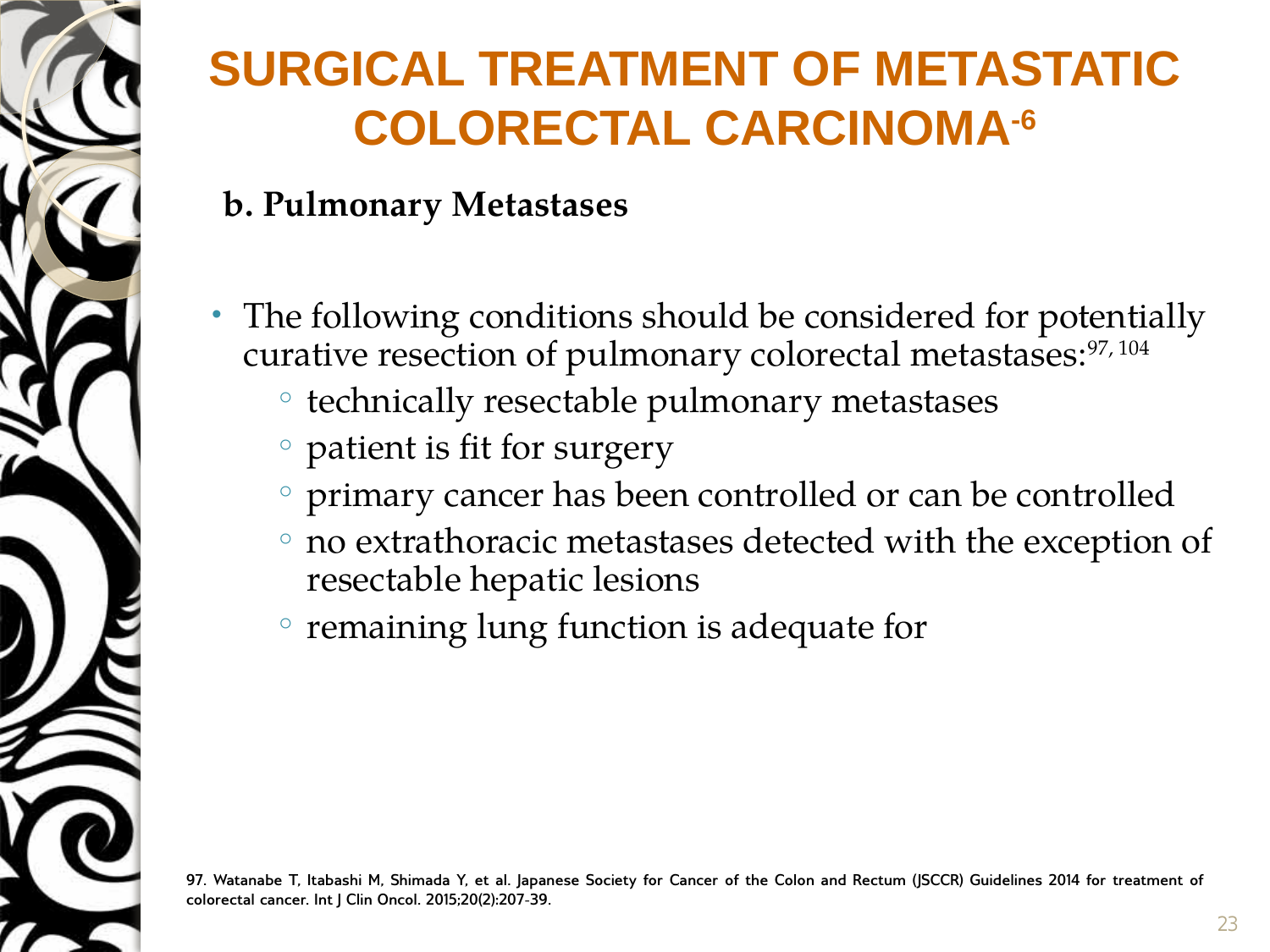

SURGICAL TREATMENT OF METASTATIC COLORECTAL CARCINOMA-6
b. Pulmonary Metastases

The following conditions should be considered for potentially curative resection of pulmonary colorectal metastases:97, 104
technically resectable pulmonary metastases
patient is fit for surgery
primary cancer has been controlled or can be controlled
no extrathoracic metastases detected with the exception of resectable hepatic lesions
remaining lung function is adequate for good quality of life
97. Watanabe T, Itabashi M, Shimada Y, et al. Japanese Society for Cancer of the Colon and Rectum (JSCCR) Guidelines 2014 for treatment of colorectal cancer. Int J Clin Oncol. 2015;20(2):207-39.
23